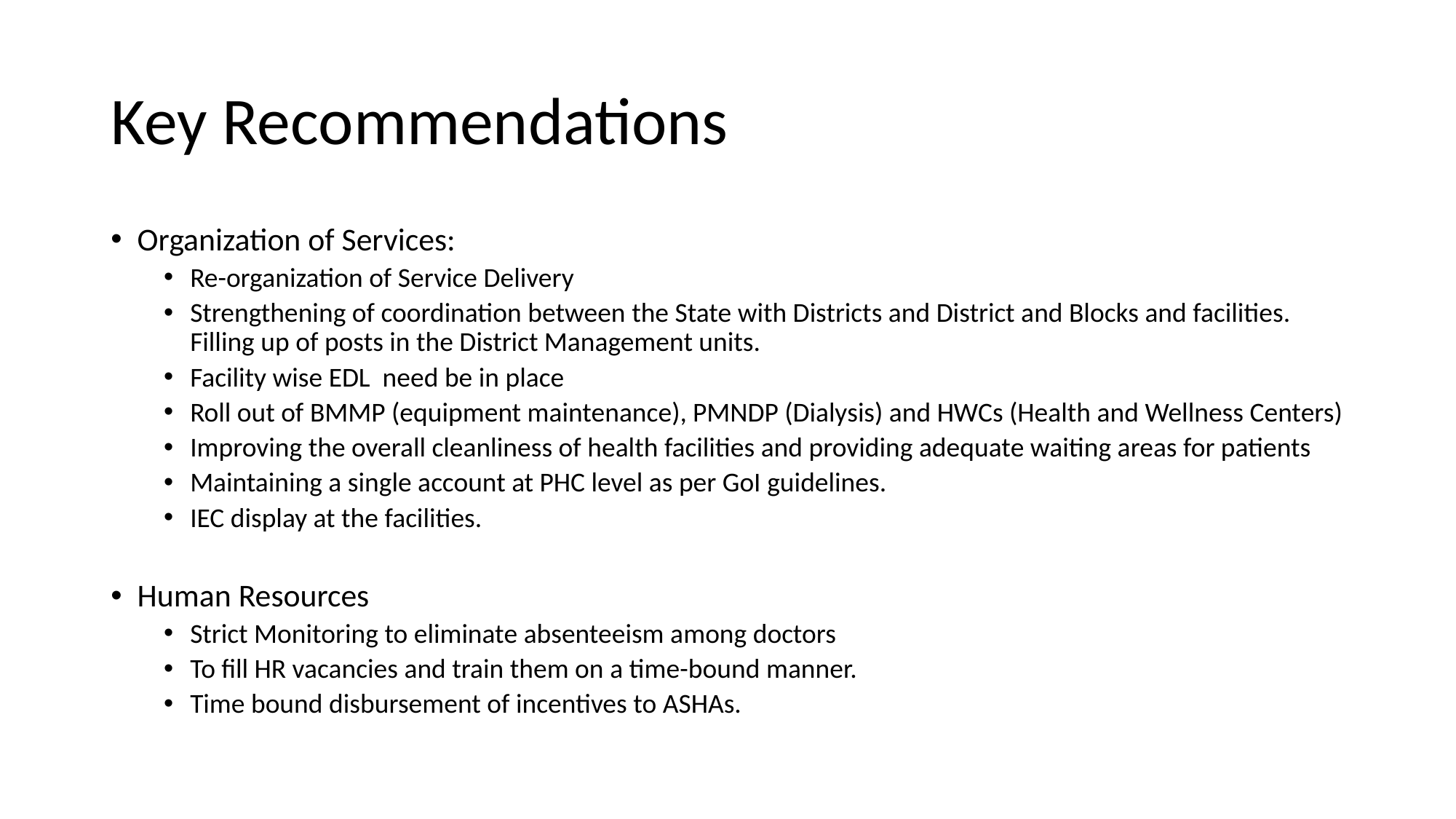

# Key Recommendations
Organization of Services:
Re-organization of Service Delivery
Strengthening of coordination between the State with Districts and District and Blocks and facilities. Filling up of posts in the District Management units.
Facility wise EDL  need be in place
Roll out of BMMP (equipment maintenance), PMNDP (Dialysis) and HWCs (Health and Wellness Centers)
Improving the overall cleanliness of health facilities and providing adequate waiting areas for patients
Maintaining a single account at PHC level as per GoI guidelines.
IEC display at the facilities.

Human Resources
Strict Monitoring to eliminate absenteeism among doctors
To fill HR vacancies and train them on a time-bound manner.
Time bound disbursement of incentives to ASHAs.